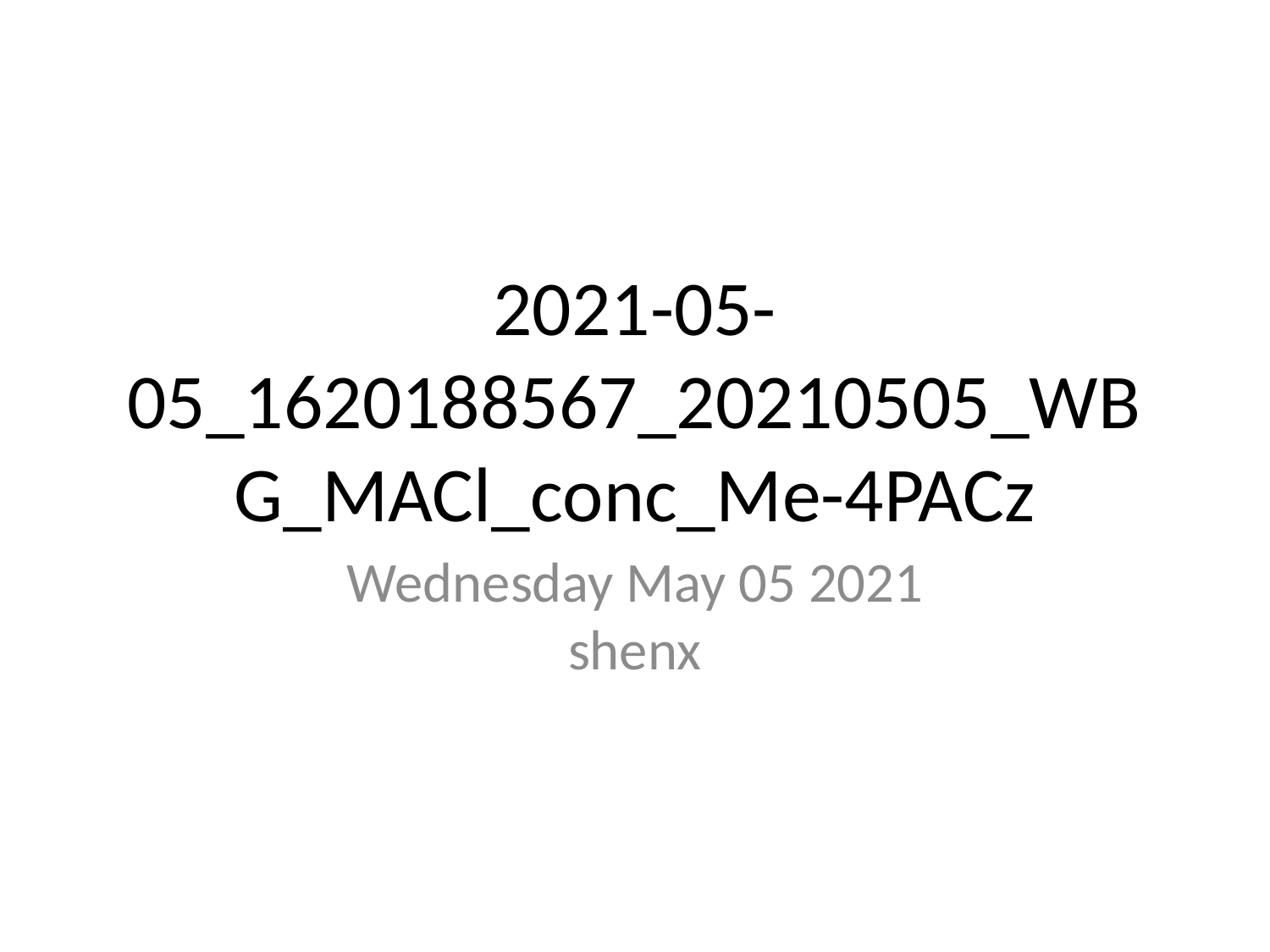

# 2021-05-05_1620188567_20210505_WBG_MACl_conc_Me-4PACz
Wednesday May 05 2021
shenx